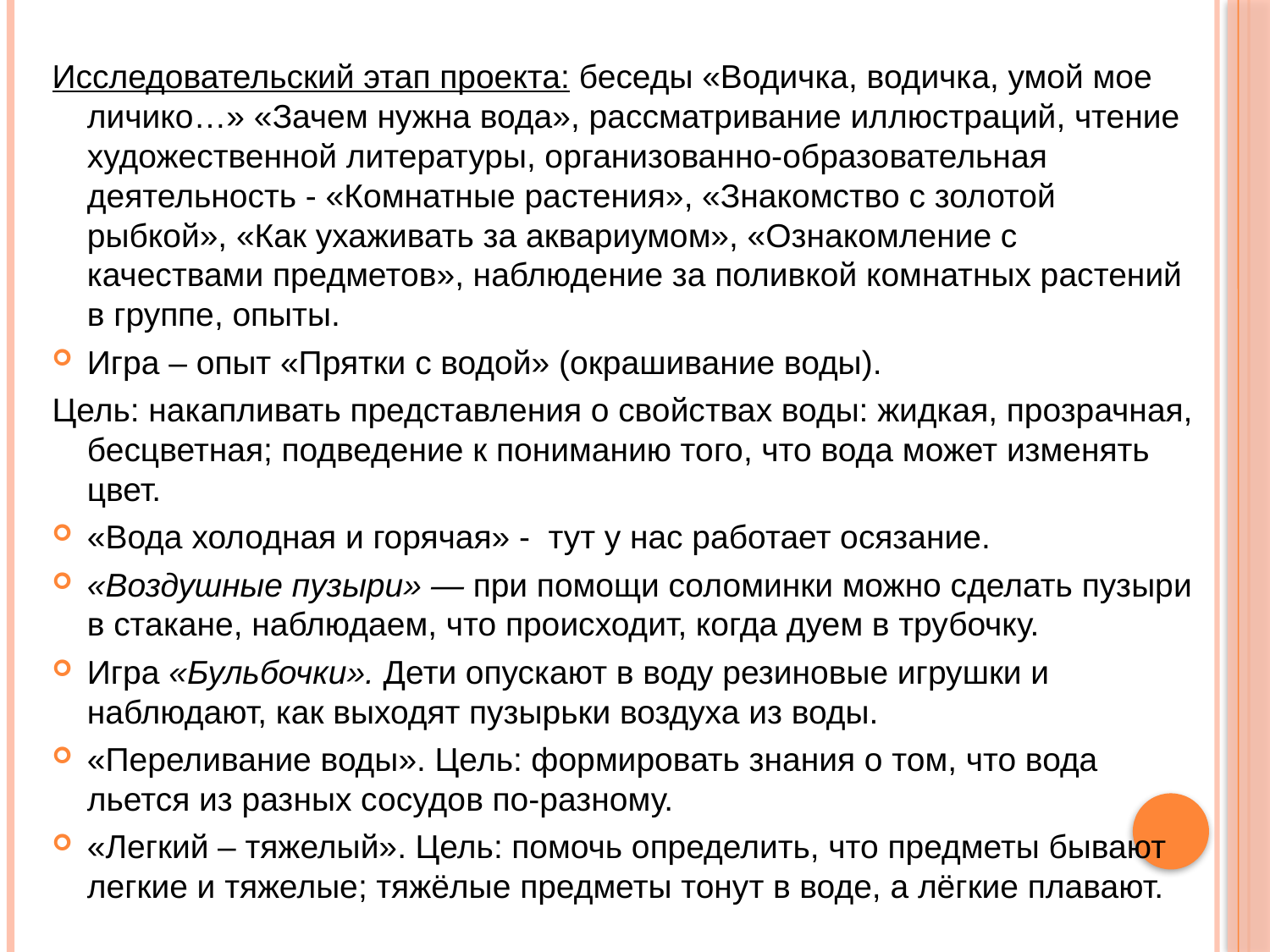

Исследовательский этап проекта: беседы «Водичка, водичка, умой мое личико…» «Зачем нужна вода», рассматривание иллюстраций, чтение художественной литературы, организованно-образовательная деятельность - «Комнатные растения», «Знакомство с золотой рыбкой», «Как ухаживать за аквариумом», «Ознакомление с качествами предметов», наблюдение за поливкой комнатных растений в группе, опыты.
Игра – опыт «Прятки с водой» (окрашивание воды).
Цель: накапливать представления о свойствах воды: жидкая, прозрачная, бесцветная; подведение к пониманию того, что вода может изменять цвет.
«Вода холодная и горячая» -  тут у нас работает осязание.
«Воздушные пузыри» — при помощи соломинки можно сделать пузыри в стакане, наблюдаем, что происходит, когда дуем в трубочку.
Игра «Бульбочки». Дети опускают в воду резиновые игрушки и наблюдают, как выходят пузырьки воздуха из воды.
«Переливание воды». Цель: формировать знания о том, что вода льется из разных сосудов по-разному.
«Легкий – тяжелый». Цель: помочь определить, что предметы бывают легкие и тяжелые; тяжёлые предметы тонут в воде, а лёгкие плавают.